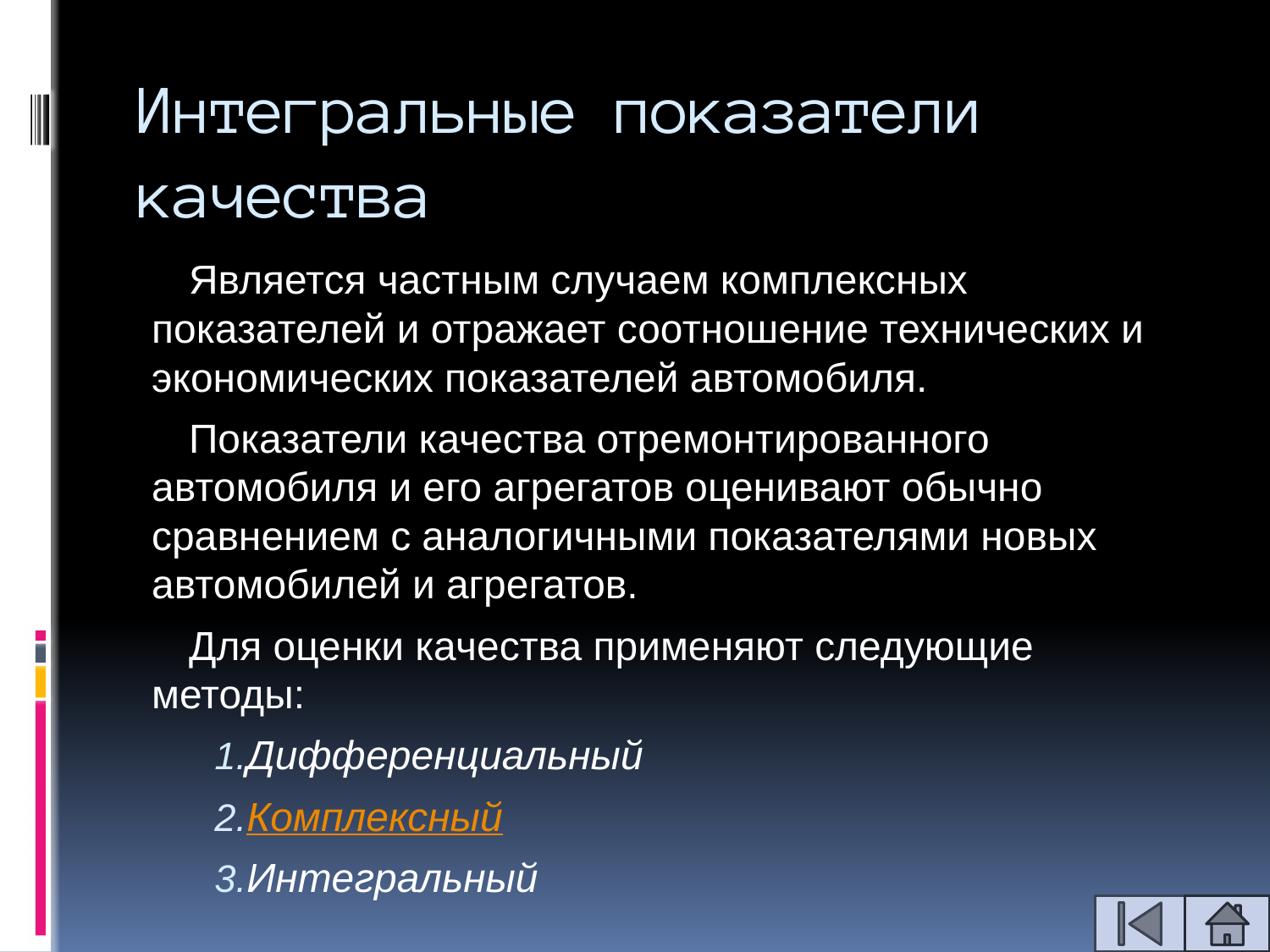

# Интегральные показатели качества
Является частным случаем комплексных показателей и отражает соотношение технических и экономических показателей автомобиля.
Показатели качества отремонтированного автомобиля и его агрегатов оценивают обычно сравнением с аналогичными показателями новых автомобилей и агрегатов.
Для оценки качества применяют следующие методы:
Дифференциальный
Комплексный
Интегральный